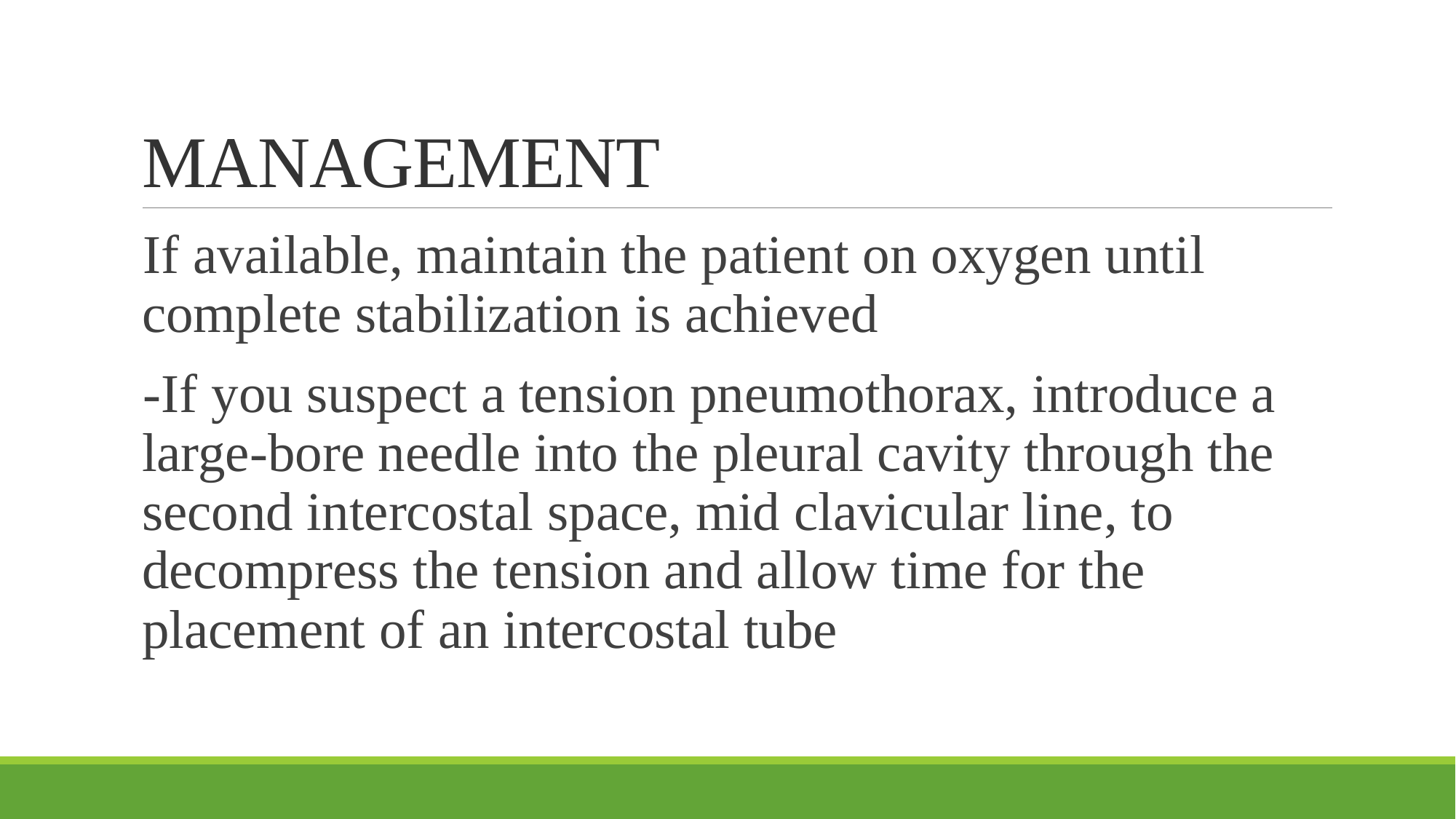

# MANAGEMENT
If available, maintain the patient on oxygen until complete stabilization is achieved
-If you suspect a tension pneumothorax, introduce a large-bore needle into the pleural cavity through the second intercostal space, mid clavicular line, to decompress the tension and allow time for the placement of an intercostal tube